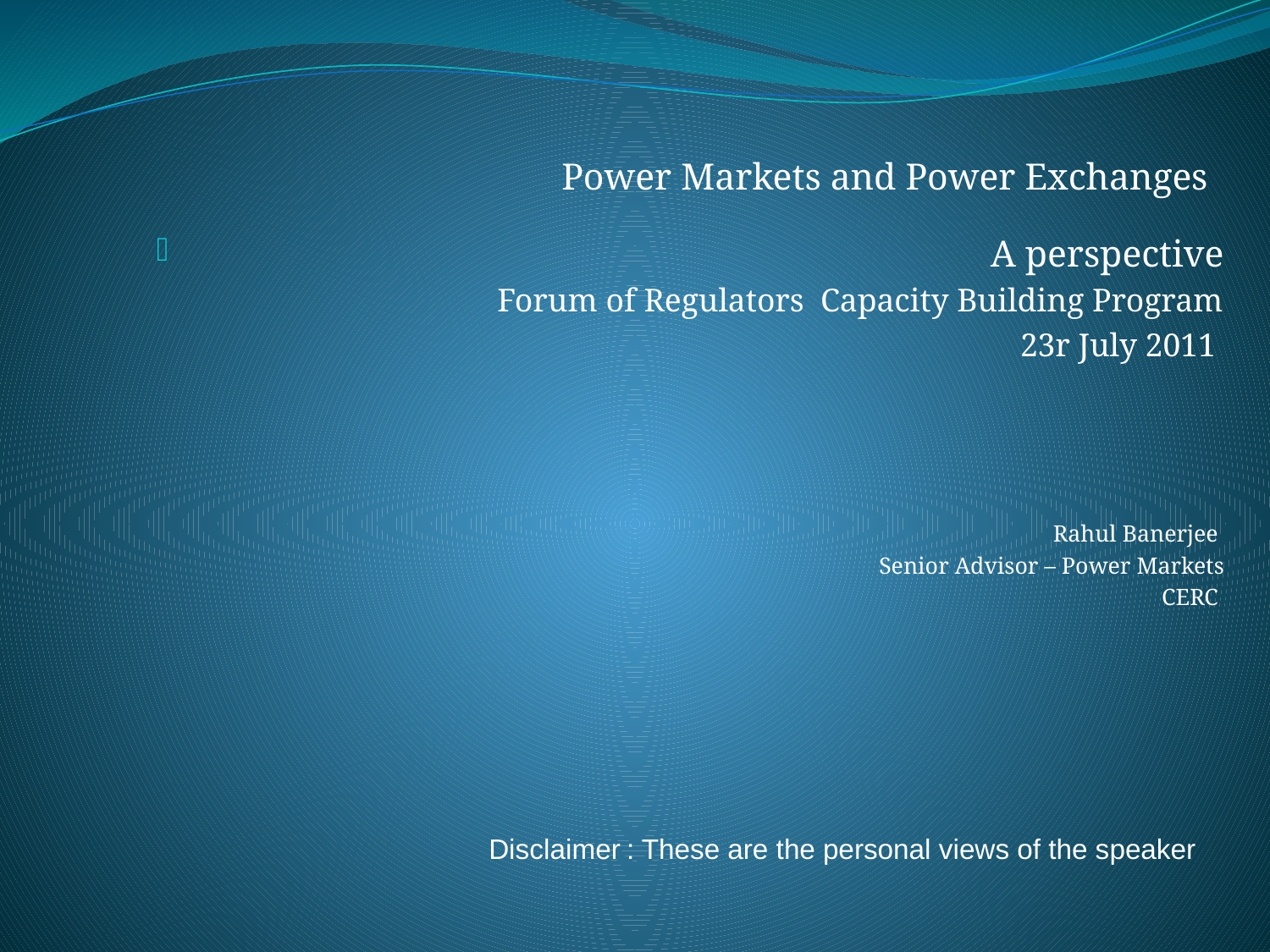

Power Markets and Power Exchanges

A perspective
Forum of Regulators  Capacity Building Program
23r July 2011

Rahul Banerjee
Senior Advisor – Power Markets
CERC

Disclaimer : These are the personal views of the speaker